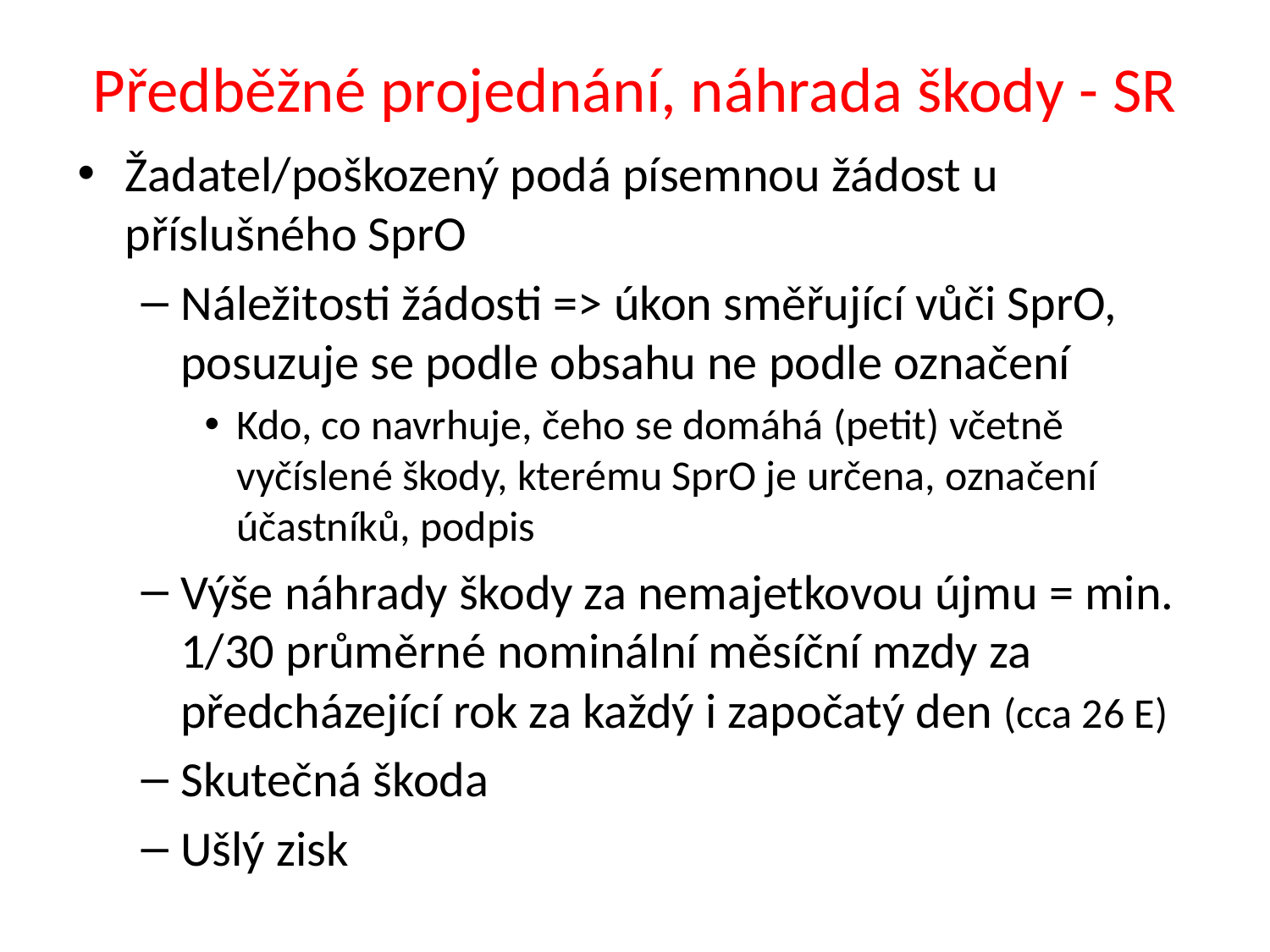

# Předběžné projednání, náhrada škody - SR
Žadatel/poškozený podá písemnou žádost u příslušného SprO
Náležitosti žádosti => úkon směřující vůči SprO, posuzuje se podle obsahu ne podle označení
Kdo, co navrhuje, čeho se domáhá (petit) včetně vyčíslené škody, kterému SprO je určena, označení účastníků, podpis
Výše náhrady škody za nemajetkovou újmu = min. 1/30 průměrné nominální měsíční mzdy za předcházející rok za každý i započatý den (cca 26 E)
Skutečná škoda
Ušlý zisk